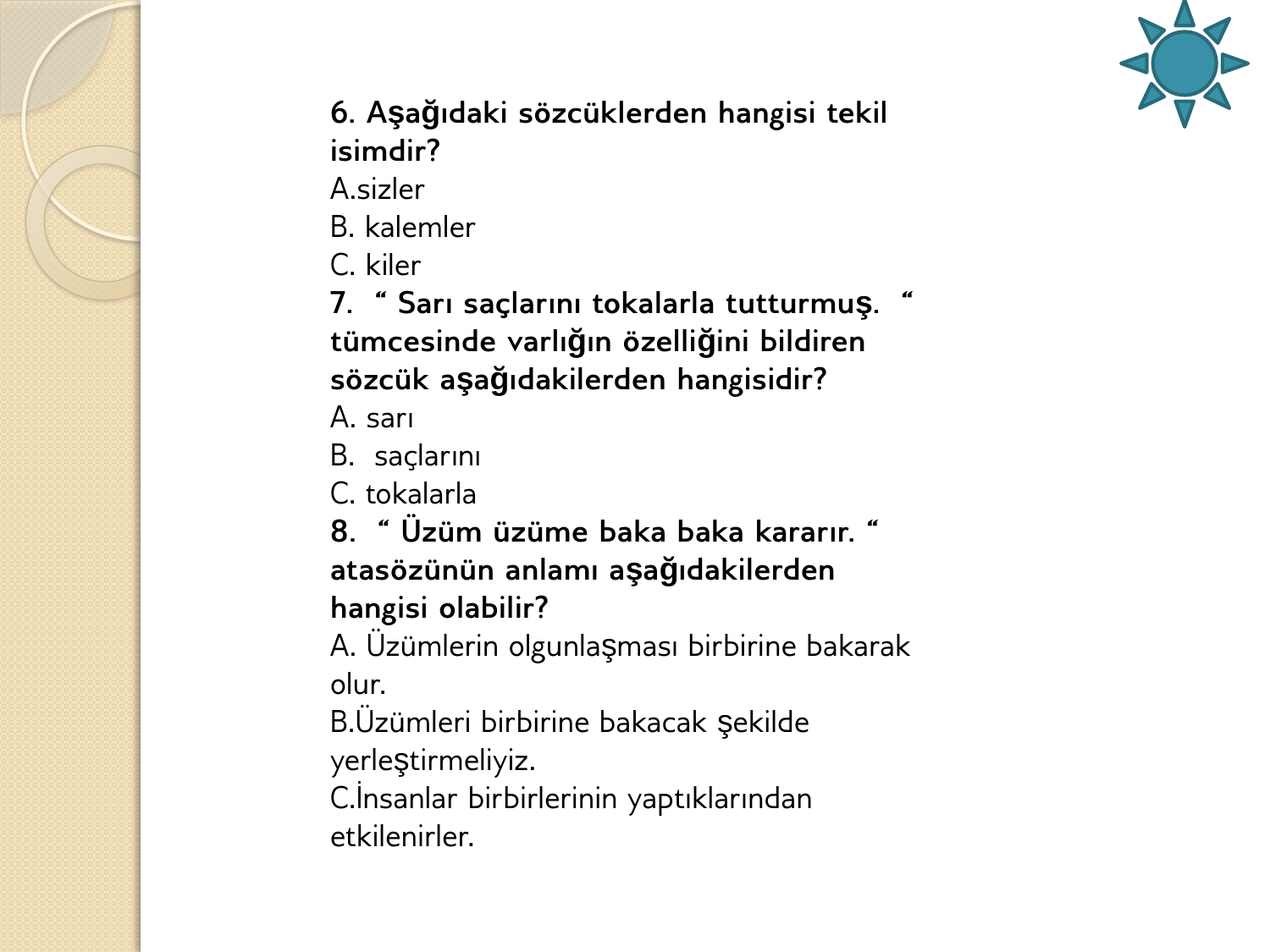

6. Aşağıdaki sözcüklerden hangisi tekil isimdir?
A.sizler
B. kalemler
C. kiler
7.  “ Sarı saçlarını tokalarla tutturmuş.  “ tümcesinde varlığın özelliğini bildiren sözcük aşağıdakilerden hangisidir?
A. sarı                        
B.  saçlarını                           
C. tokalarla
8.  “ Üzüm üzüme baka baka kararır. “ atasözünün anlamı aşağıdakilerden hangisi olabilir?
A. Üzümlerin olgunlaşması birbirine bakarak olur.
B.Üzümleri birbirine bakacak şekilde yerleştirmeliyiz.
C.İnsanlar birbirlerinin yaptıklarından etkilenirler.